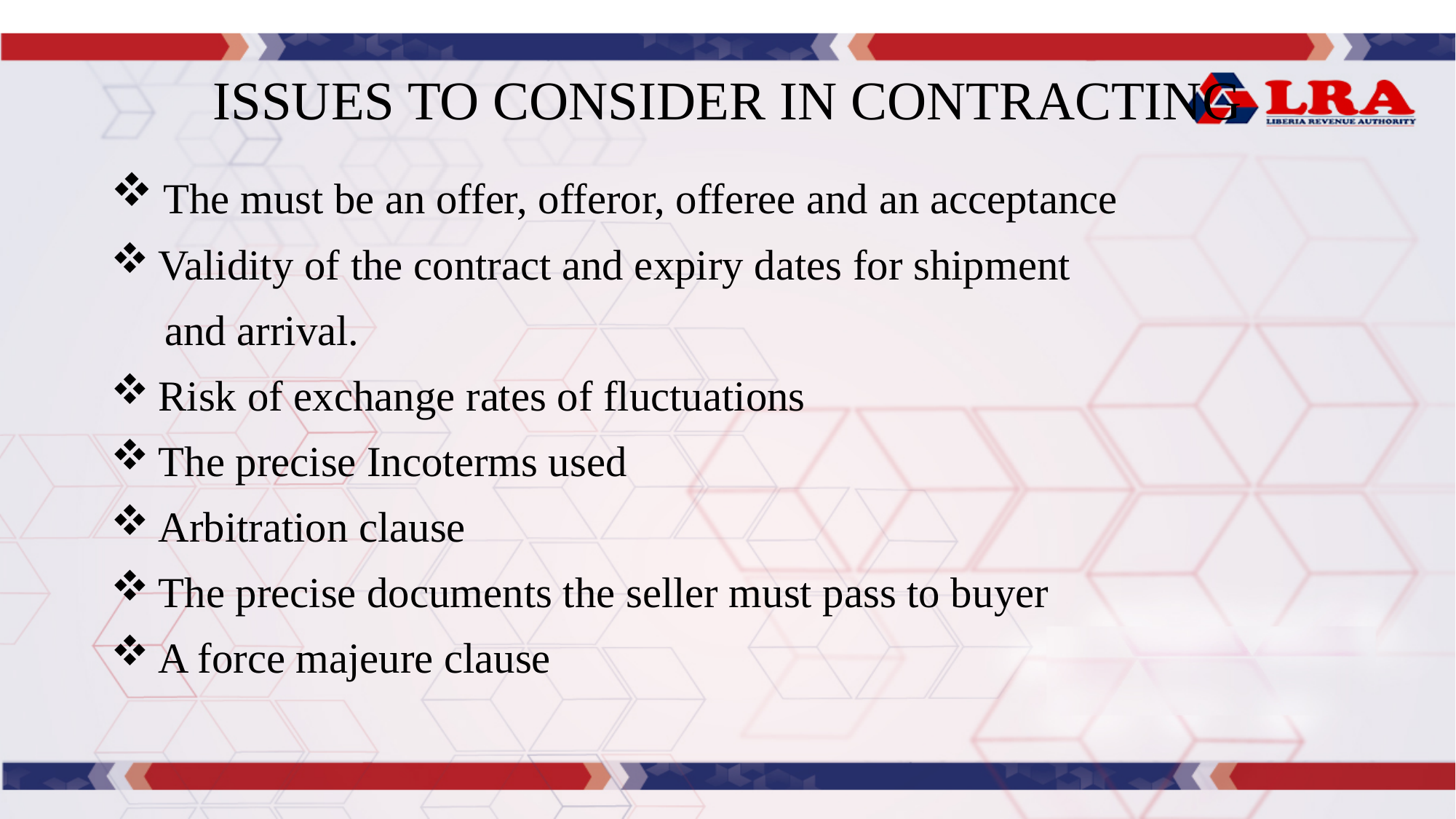

# ISSUES TO CONSIDER IN CONTRACTING
 The must be an offer, offeror, offeree and an acceptance
 Validity of the contract and expiry dates for shipment
     and arrival.
 Risk of exchange rates of fluctuations
 The precise Incoterms used
 Arbitration clause
 The precise documents the seller must pass to buyer
 A force majeure clause